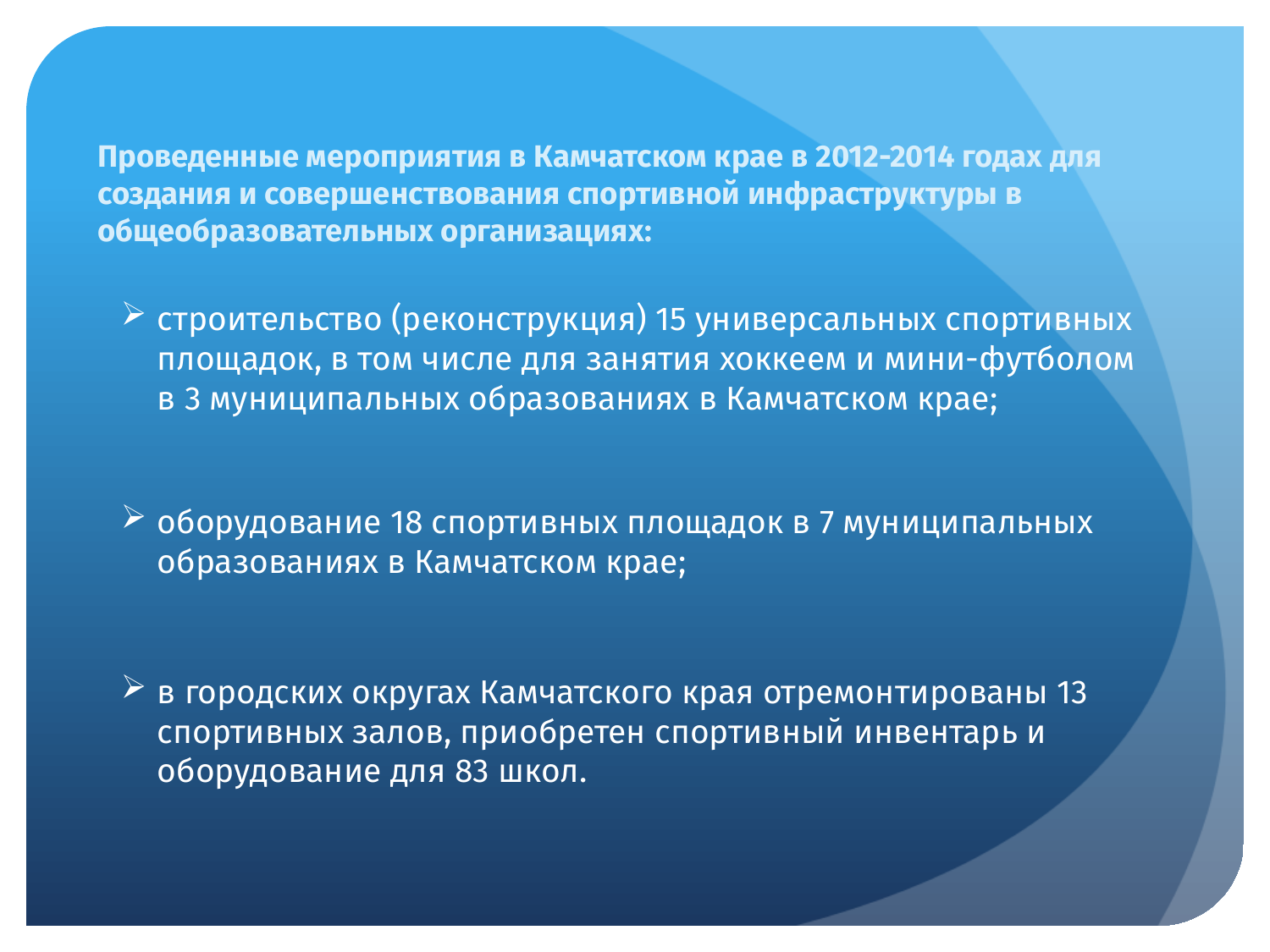

# Проведенные мероприятия в Камчатском крае в 2012-2014 годах для создания и совершенствования спортивной инфраструктуры в общеобразовательных организациях:
строительство (реконструкция) 15 универсальных спортивных площадок, в том числе для занятия хоккеем и мини-футболом в 3 муниципальных образованиях в Камчатском крае;

оборудование 18 спортивных площадок в 7 муниципальных образованиях в Камчатском крае;

в городских округах Камчатского края отремонтированы 13 спортивных залов, приобретен спортивный инвентарь и оборудование для 83 школ.